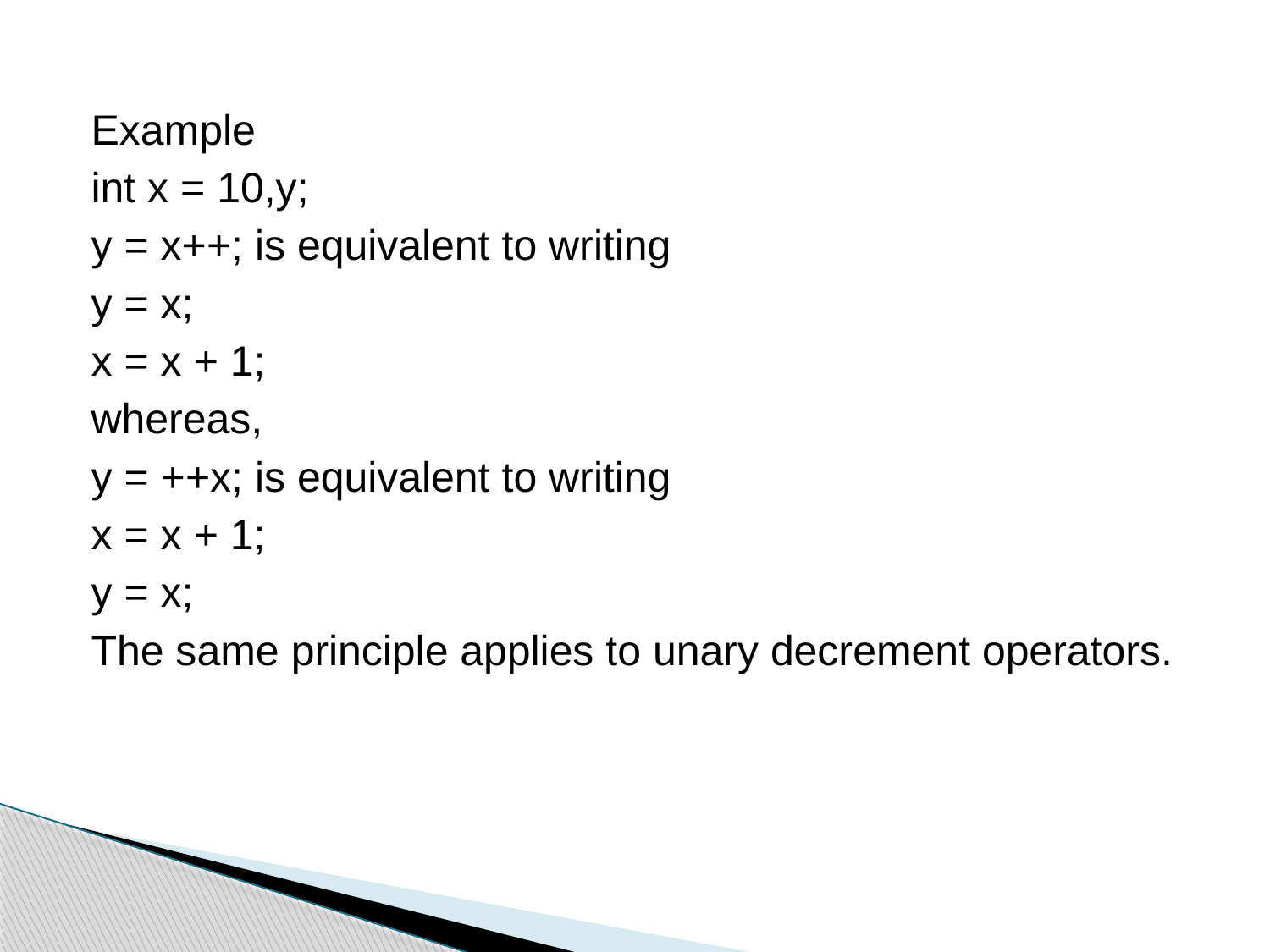

Example
int x = 10,y;
y = x++; is equivalent to writing
y = x;
x = x + 1;
whereas,
y = ++x; is equivalent to writing
x = x + 1;
y = x;
The same principle applies to unary decrement operators.